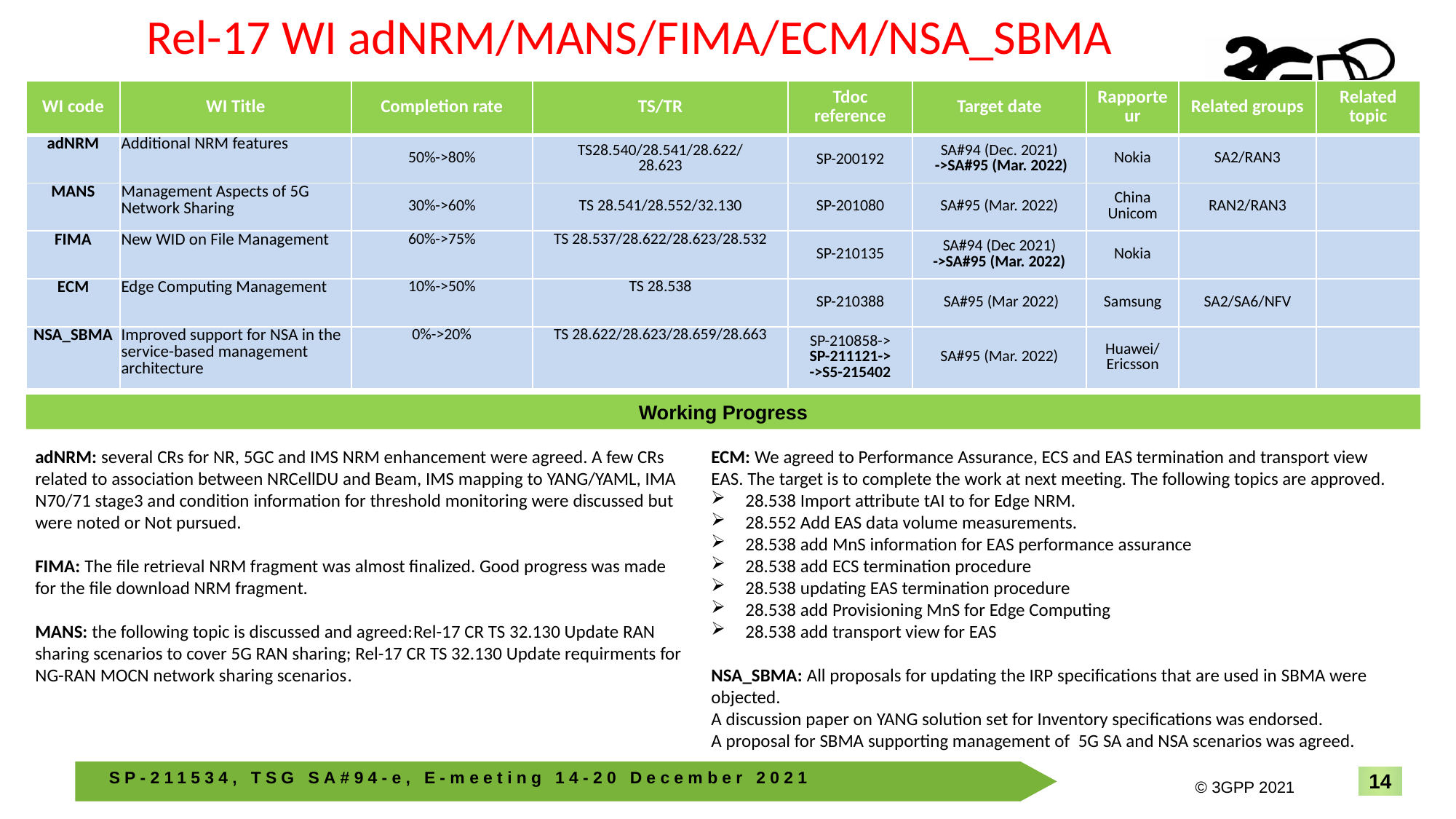

Rel-17 WI adNRM/MANS/FIMA/ECM/NSA_SBMA
| WI code | WI Title | Completion rate | TS/TR | Tdoc reference | Target date | Rapporteur | Related groups | Related topic |
| --- | --- | --- | --- | --- | --- | --- | --- | --- |
| adNRM | Additional NRM features | 50%->80% | TS28.540/28.541/28.622/ 28.623 | SP-200192 | SA#94 (Dec. 2021) ->SA#95 (Mar. 2022) | Nokia | SA2/RAN3 |  |
| MANS | Management Aspects of 5G Network Sharing | 30%->60% | TS 28.541/28.552/32.130 | SP-201080 | SA#95 (Mar. 2022) | China Unicom | RAN2/RAN3 |  |
| FIMA | New WID on File Management | 60%->75% | TS 28.537/28.622/28.623/28.532 | SP-210135 | SA#94 (Dec 2021) ->SA#95 (Mar. 2022) | Nokia |  |  |
| ECM | Edge Computing Management | 10%->50% | TS 28.538 | SP-210388 | SA#95 (Mar 2022) | Samsung | SA2/SA6/NFV |  |
| NSA\_SBMA | Improved support for NSA in the service-based management architecture | 0%->20% | TS 28.622/28.623/28.659/28.663 | SP-210858-> SP-211121-> ->S5-215402 | SA#95 (Mar. 2022) | Huawei/Ericsson |  |  |
Working Progress
adNRM: several CRs for NR, 5GC and IMS NRM enhancement were agreed. A few CRs related to association between NRCellDU and Beam, IMS mapping to YANG/YAML, IMA N70/71 stage3 and condition information for threshold monitoring were discussed but were noted or Not pursued.

FIMA: The file retrieval NRM fragment was almost finalized. Good progress was made for the file download NRM fragment.

MANS: the following topic is discussed and agreed:Rel-17 CR TS 32.130 Update RAN sharing scenarios to cover 5G RAN sharing; Rel-17 CR TS 32.130 Update requirments for NG-RAN MOCN network sharing scenarios.
ECM: We agreed to Performance Assurance, ECS and EAS termination and transport view EAS. The target is to complete the work at next meeting. The following topics are approved.
28.538 Import attribute tAI to for Edge NRM.
28.552 Add EAS data volume measurements.
28.538 add MnS information for EAS performance assurance
28.538 add ECS termination procedure
28.538 updating EAS termination procedure
28.538 add Provisioning MnS for Edge Computing
28.538 add transport view for EAS

NSA_SBMA: All proposals for updating the IRP specifications that are used in SBMA were objected.
A discussion paper on YANG solution set for Inventory specifications was endorsed.
A proposal for SBMA supporting management of  5G SA and NSA scenarios was agreed.